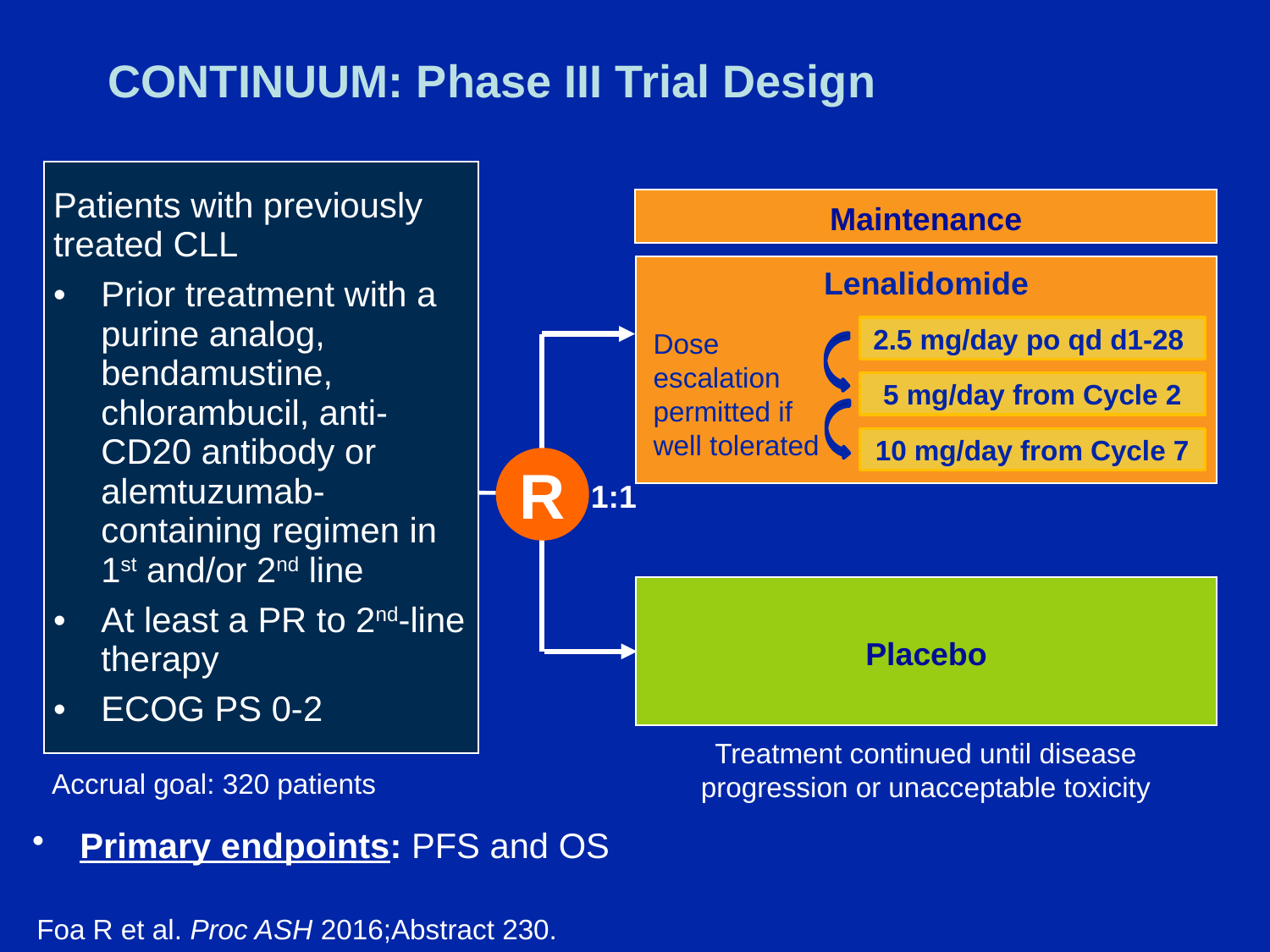

# CONTINUUM: Phase III Trial Design
| Patients with previously treated CLL Prior treatment with a purine analog, bendamustine, chlorambucil, anti-CD20 antibody or alemtuzumab-containing regimen in 1st and/or 2nd line At least a PR to 2nd-line therapy ECOG PS 0-2 |
| --- |
Maintenance
Lenalidomide
2.5 mg/day po qd d1-28
Dose escalation
permitted if well tolerated

5 mg/day from Cycle 2

10 mg/day from Cycle 7
R
1:1

Placebo
Treatment continued until disease progression or unacceptable toxicity
Accrual goal: 320 patients
Primary endpoints: PFS and OS
Foa R et al. Proc ASH 2016;Abstract 230.